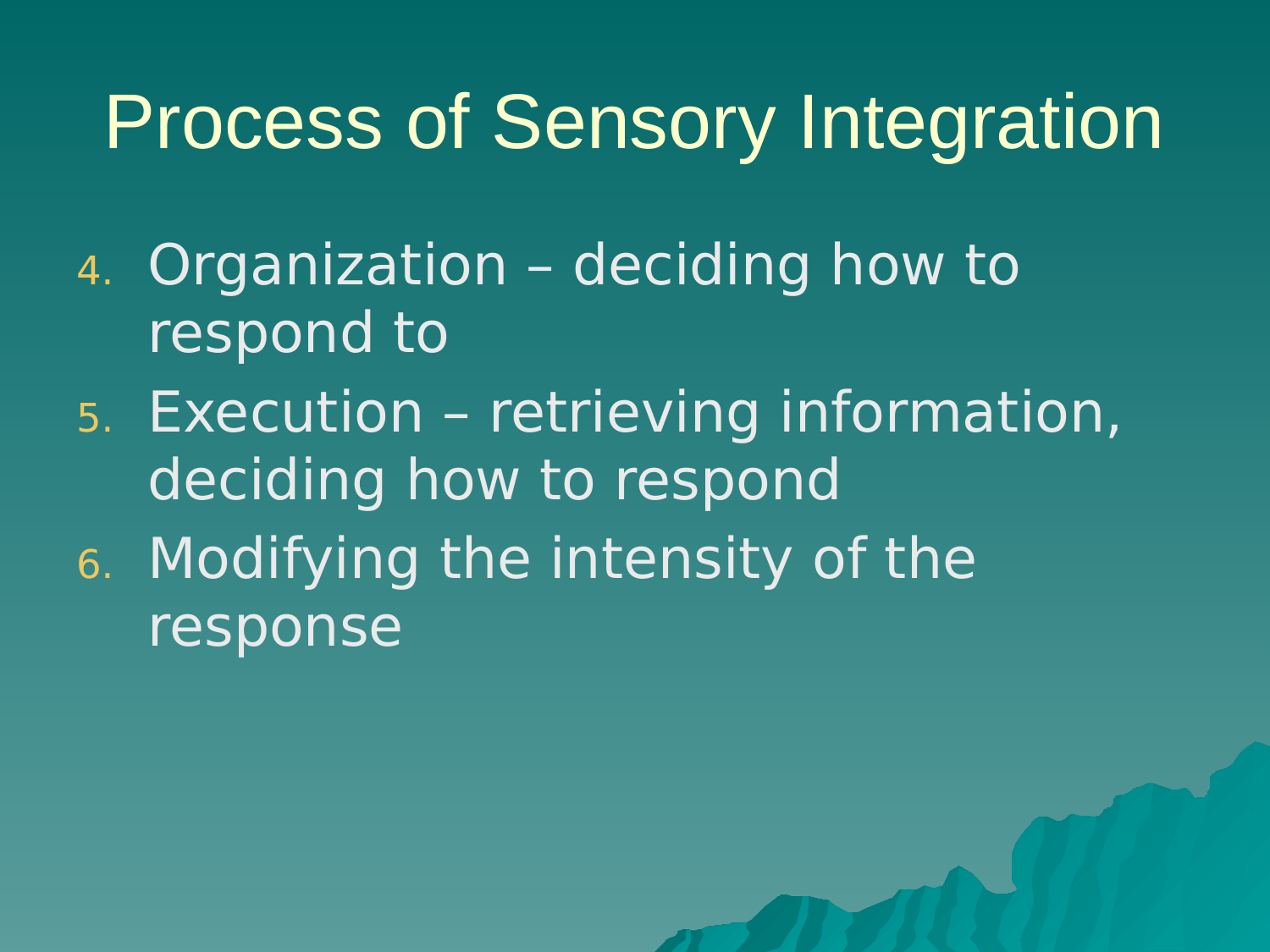

# Process of Sensory Integration
Organization – deciding how to respond to
Execution – retrieving information, deciding how to respond
Modifying the intensity of the response